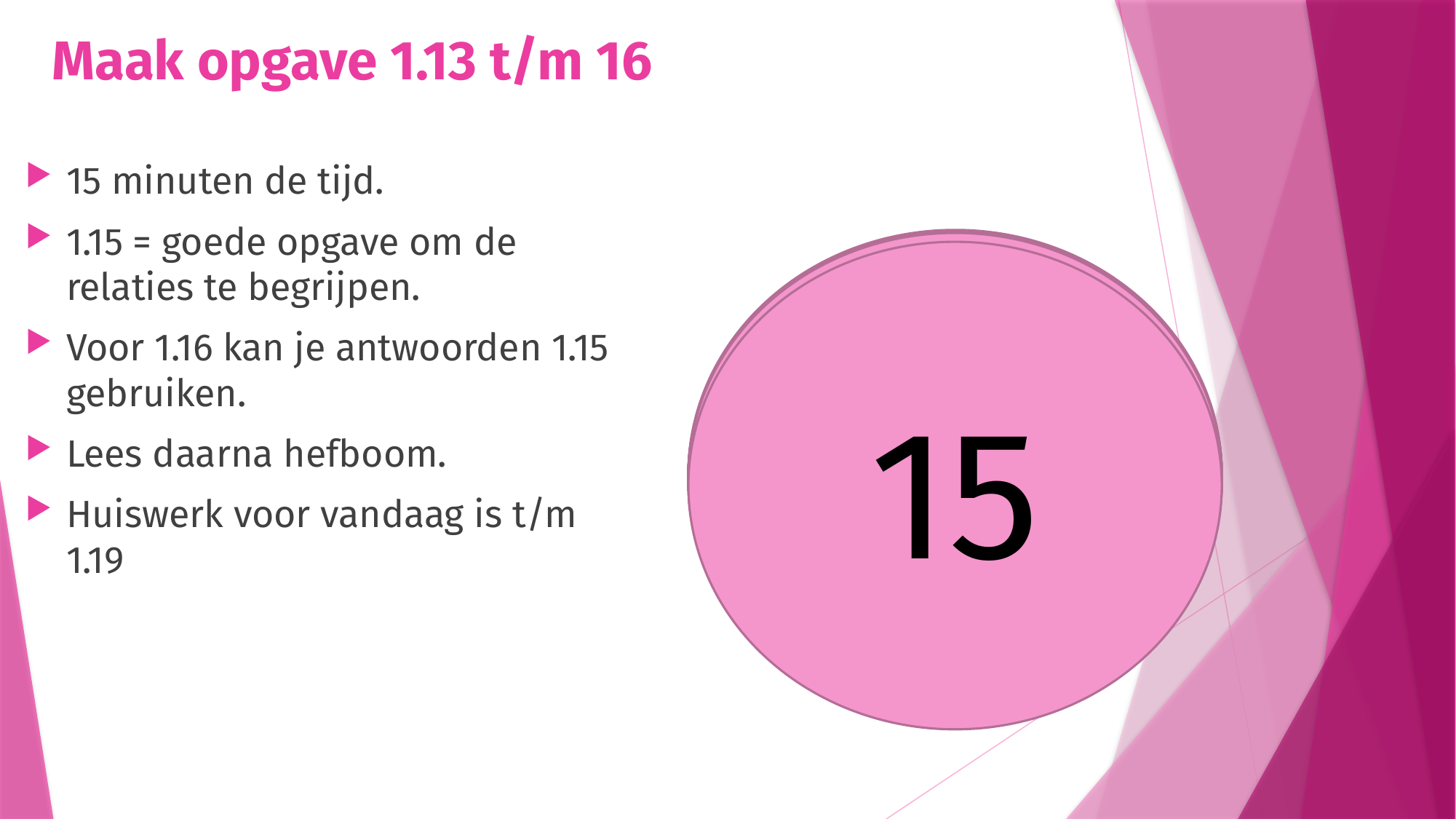

# Maak opgave 1.13 t/m 16
15 minuten de tijd.
1.15 = goede opgave om de relaties te begrijpen.
Voor 1.16 kan je antwoorden 1.15 gebruiken.
Lees daarna hefboom.
Huiswerk voor vandaag is t/m 1.19
10
11
9
8
14
5
6
7
4
3
1
2
13
12
15